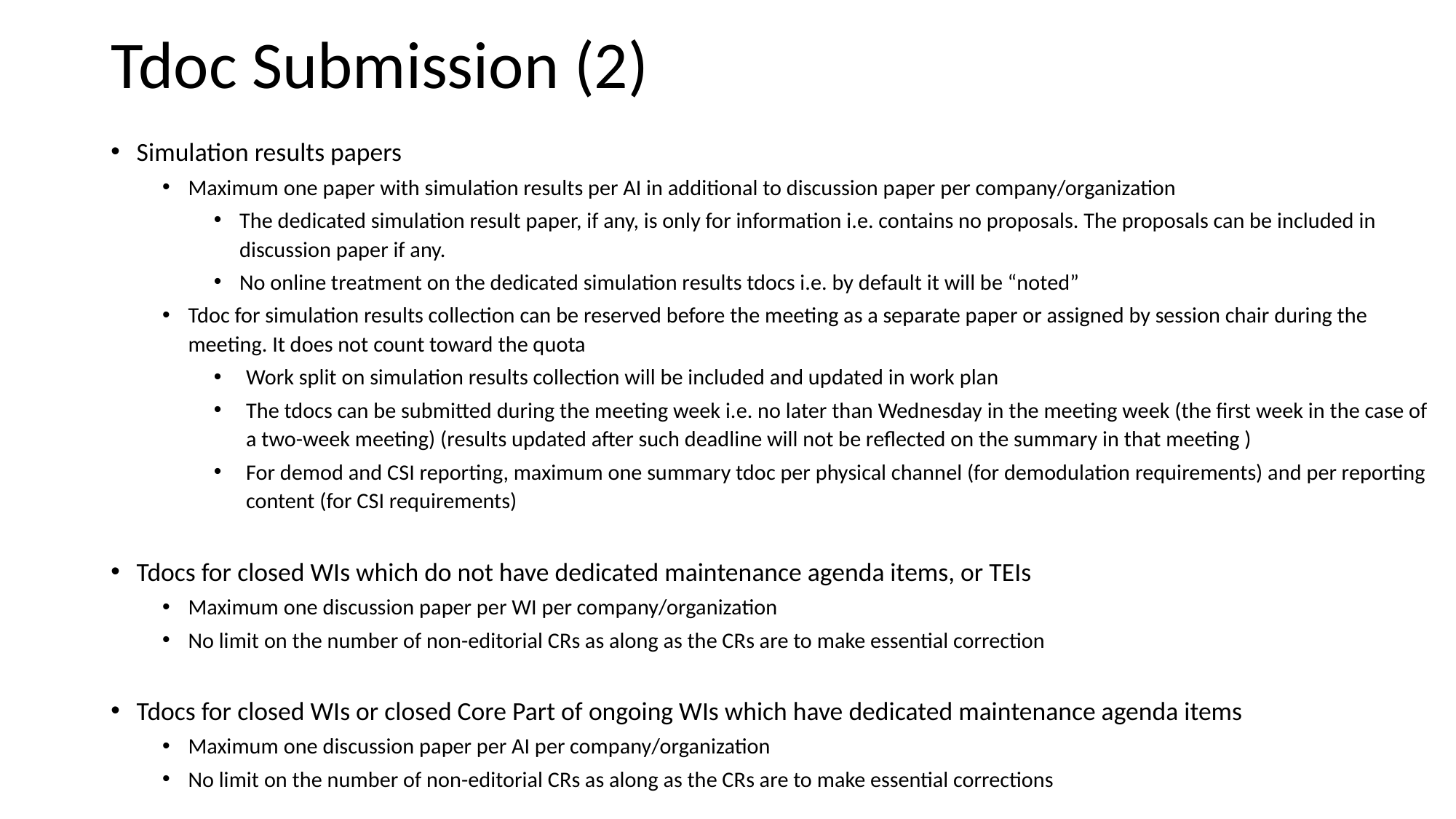

# Tdoc Submission (2)
Simulation results papers
Maximum one paper with simulation results per AI in additional to discussion paper per company/organization
The dedicated simulation result paper, if any, is only for information i.e. contains no proposals. The proposals can be included in discussion paper if any.
No online treatment on the dedicated simulation results tdocs i.e. by default it will be “noted”
Tdoc for simulation results collection can be reserved before the meeting as a separate paper or assigned by session chair during the meeting. It does not count toward the quota
Work split on simulation results collection will be included and updated in work plan
The tdocs can be submitted during the meeting week i.e. no later than Wednesday in the meeting week (the first week in the case of a two-week meeting) (results updated after such deadline will not be reflected on the summary in that meeting )
For demod and CSI reporting, maximum one summary tdoc per physical channel (for demodulation requirements) and per reporting content (for CSI requirements)

Tdocs for closed WIs which do not have dedicated maintenance agenda items, or TEIs
Maximum one discussion paper per WI per company/organization
No limit on the number of non-editorial CRs as along as the CRs are to make essential correction

Tdocs for closed WIs or closed Core Part of ongoing WIs which have dedicated maintenance agenda items
Maximum one discussion paper per AI per company/organization
No limit on the number of non-editorial CRs as along as the CRs are to make essential corrections